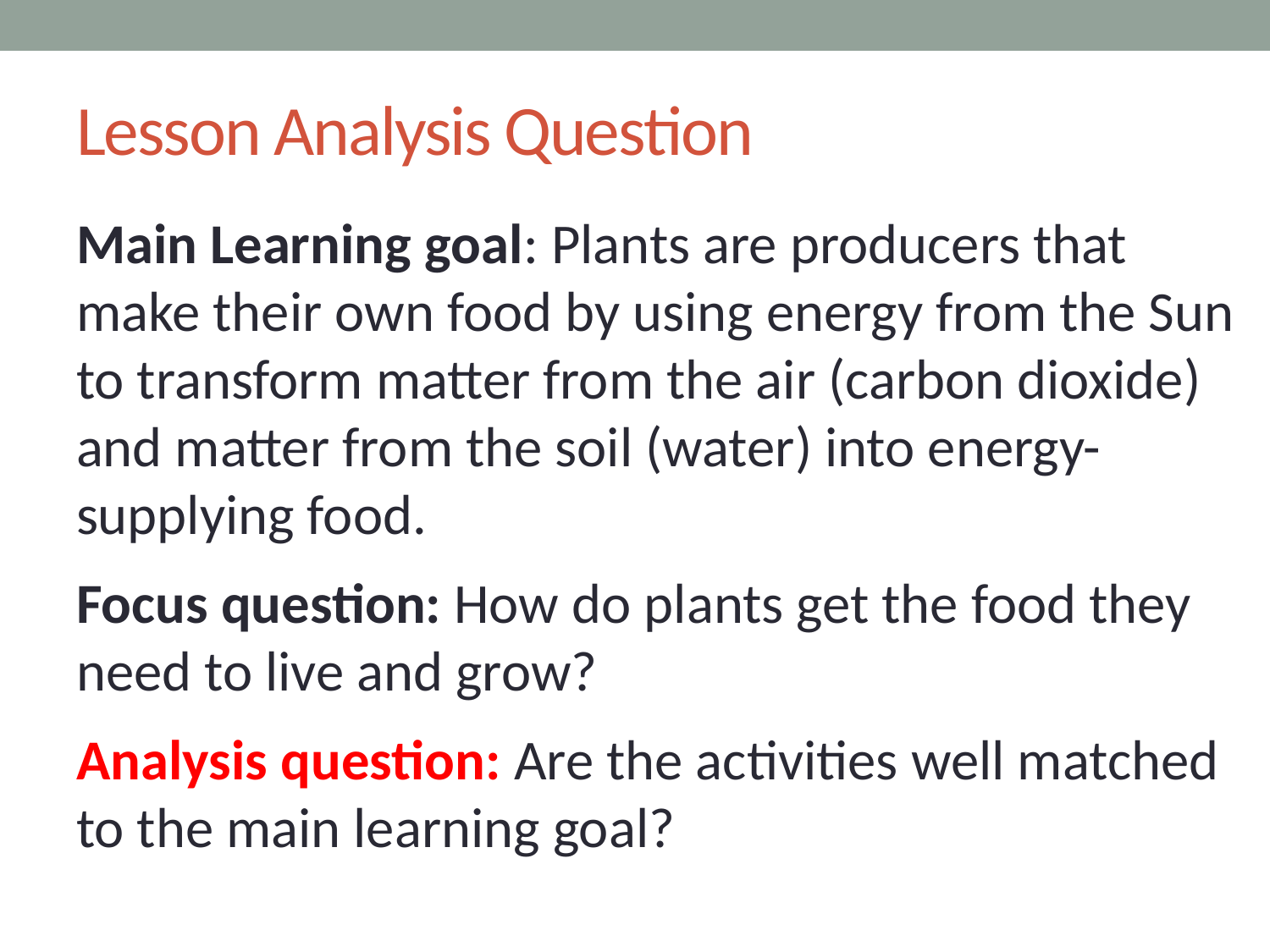

# Lesson Analysis Question
Main Learning goal: Plants are producers that make their own food by using energy from the Sun to transform matter from the air (carbon dioxide) and matter from the soil (water) into energy-supplying food.
Focus question: How do plants get the food they need to live and grow?
Analysis question: Are the activities well matched to the main learning goal?